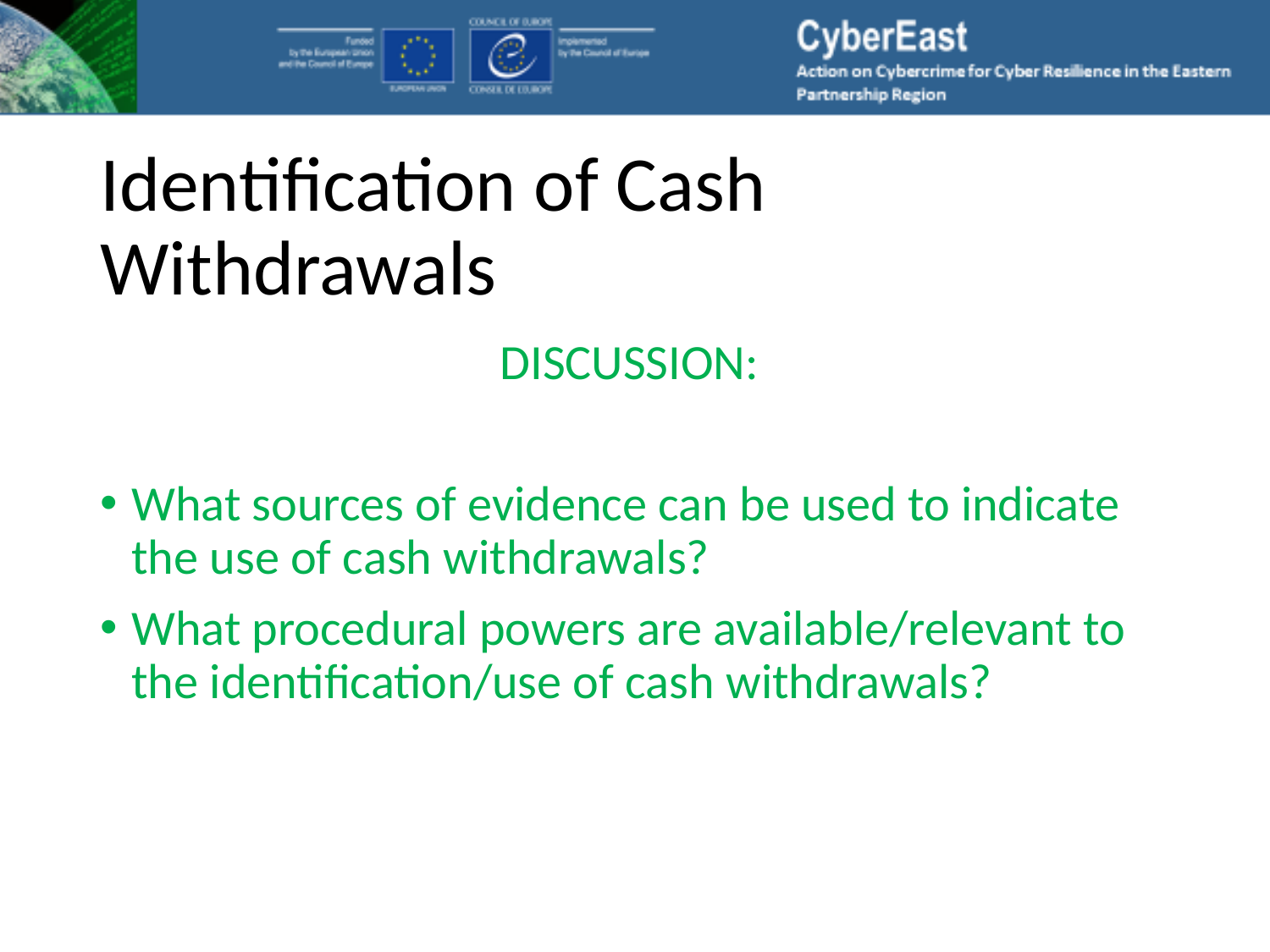

# Identification of Cash Withdrawals

DISCUSSION:

What sources of evidence can be used to indicate the use of cash withdrawals?
What procedural powers are available/relevant to the identification/use of cash withdrawals?